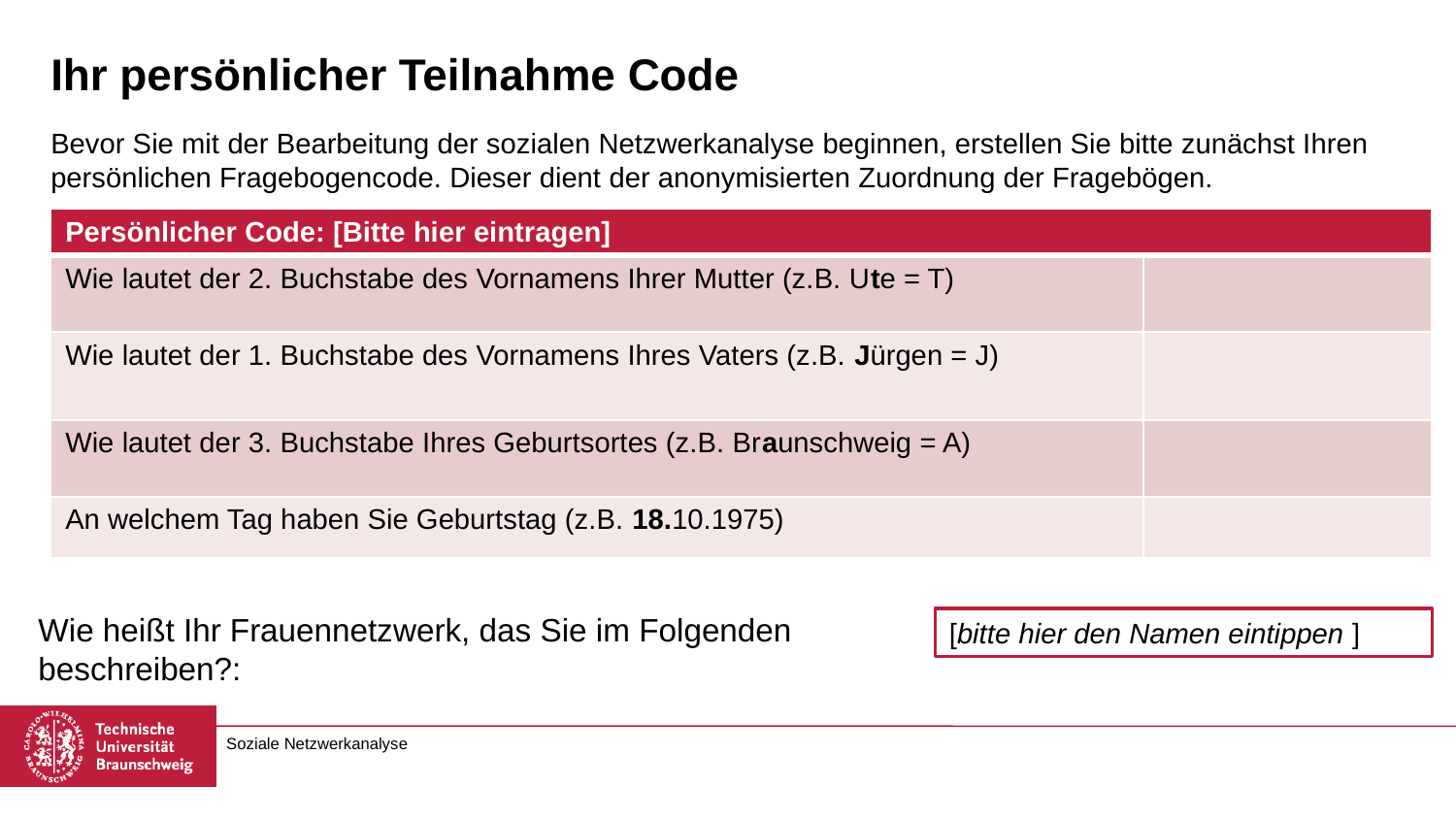

# Ihr persönlicher Teilnahme Code
Bevor Sie mit der Bearbeitung der sozialen Netzwerkanalyse beginnen, erstellen Sie bitte zunächst Ihren persönlichen Fragebogencode. Dieser dient der anonymisierten Zuordnung der Fragebögen.

| Persönlicher Code: [Bitte hier eintragen] |  |
| --- | --- |
| Wie lautet der 2. Buchstabe des Vornamens Ihrer Mutter (z.B. Ute = T) |  |
| Wie lautet der 1. Buchstabe des Vornamens Ihres Vaters (z.B. Jürgen = J) |  |
| Wie lautet der 3. Buchstabe Ihres Geburtsortes (z.B. Braunschweig = A) |  |
| An welchem Tag haben Sie Geburtstag (z.B. 18.10.1975) |  |
Wie heißt Ihr Frauennetzwerk, das Sie im Folgenden beschreiben?:

[bitte hier den Namen eintippen ]